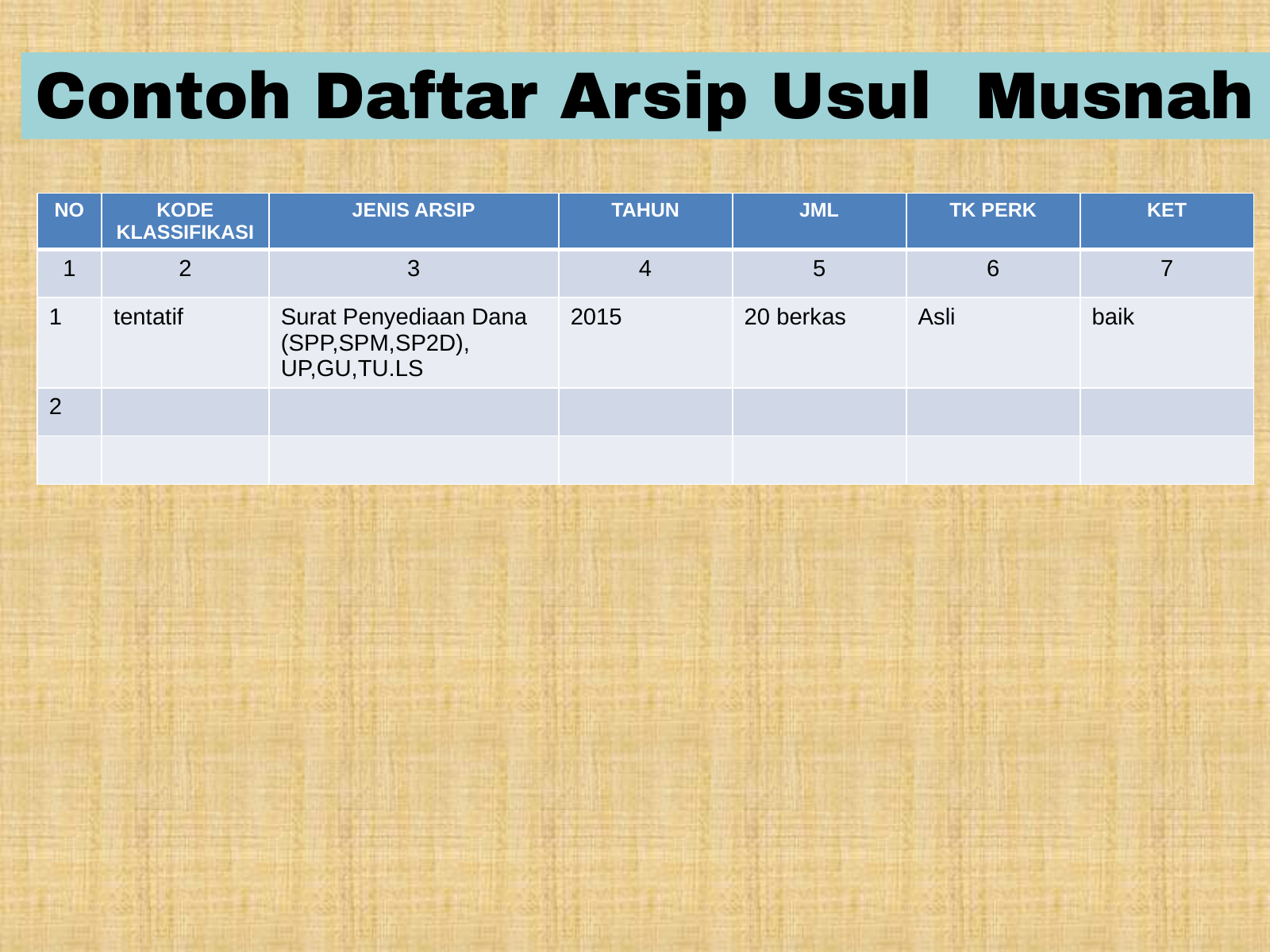

Contoh Daftar Arsip Usul  Musnah
| NO | KODE KLASSIFIKASI | JENIS ARSIP | TAHUN | JML | TK PERK | KET |
| --- | --- | --- | --- | --- | --- | --- |
| 1 | 2 | 3 | 4 | 5 | 6 | 7 |
| 1 | tentatif | Surat Penyediaan Dana (SPP,SPM,SP2D), UP,GU,TU.LS | 2015 | 20 berkas | Asli | baik |
| 2 |  |  |  |  |  |  |
|  |  |  |  |  |  |  |